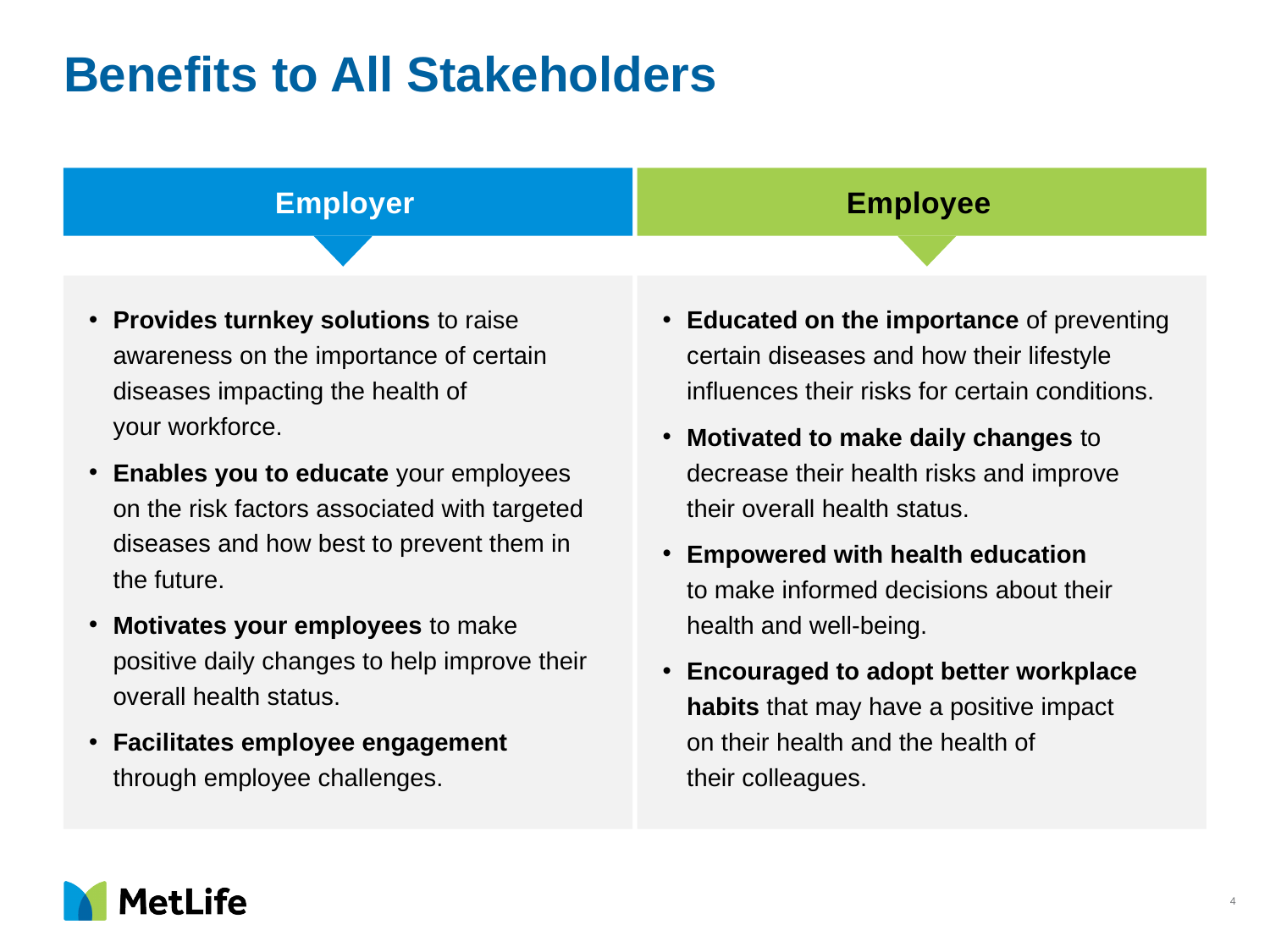

# Benefits to All Stakeholders
Employee
Employer

Provides turnkey solutions to raise awareness on the importance of certain diseases impacting the health of
your workforce.
Enables you to educate your employees
on the risk factors associated with targeted diseases and how best to prevent them in the future.
Motivates your employees to make positive daily changes to help improve their overall health status.
Facilitates employee engagement
through employee challenges.
Educated on the importance of preventing certain diseases and how their lifestyle influences their risks for certain conditions.
Motivated to make daily changes to decrease their health risks and improve
their overall health status.
Empowered with health education
to make informed decisions about their
health and well-being.
Encouraged to adopt better workplace habits that may have a positive impact
on their health and the health of
their colleagues.